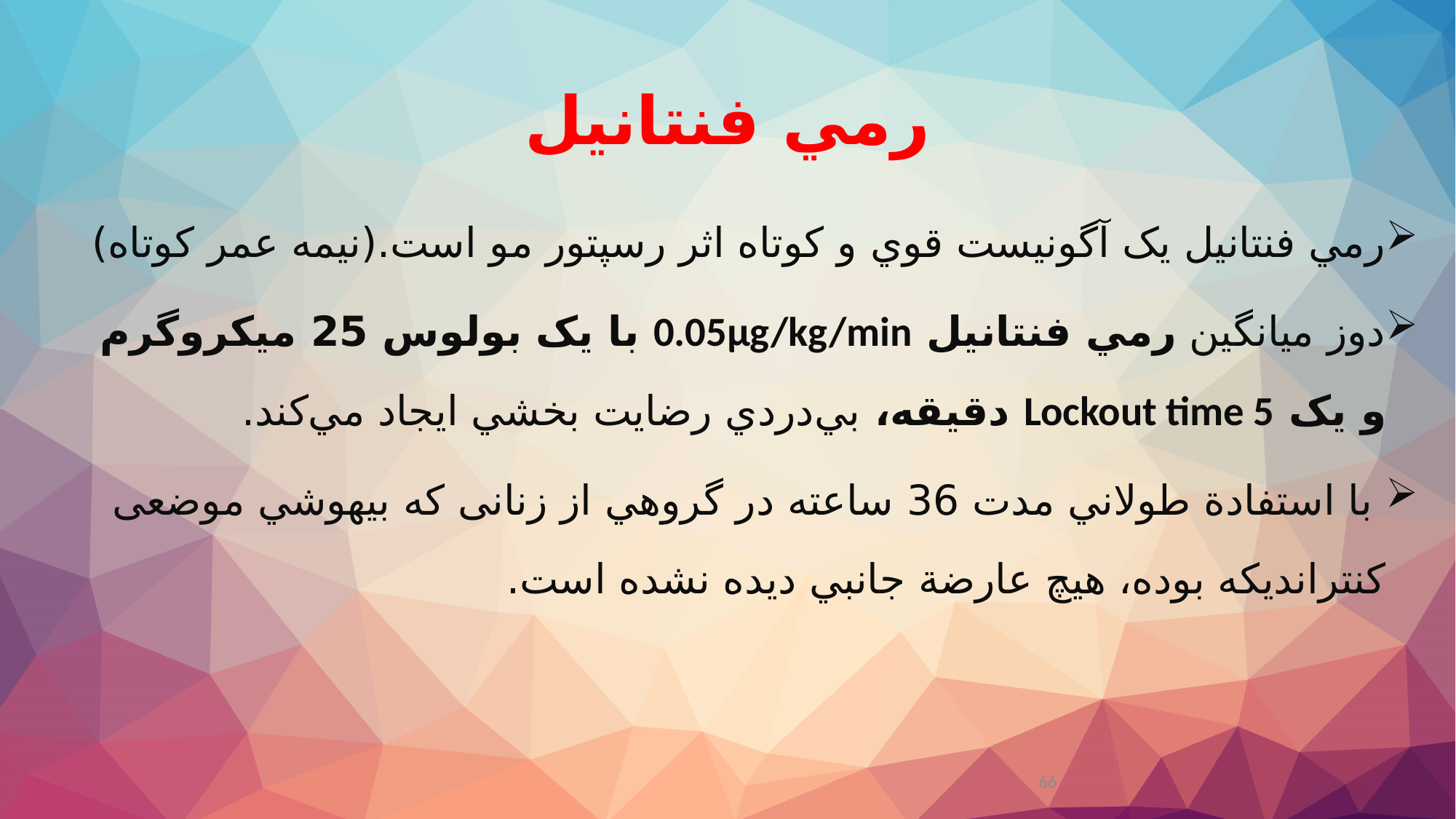

رمي فنتانيل
رمي فنتانيل يک آگونيست قوي و کوتاه اثر رسپتور مو است.(نیمه عمر کوتاه)
دوز ميانگين رمي فنتانيل 0.05µg/kg/min با يک بولوس 25 ميکروگرم و يک Lockout time 5 دقيقه، بي‌دردي رضايت بخشي ايجاد مي‌کند.
 با استفادة طولاني مدت 36 ساعته در گروهي از زنانی که بيهوشي موضعی کنترانديکه بوده، هيچ عارضة جانبي ديده نشده است.

66